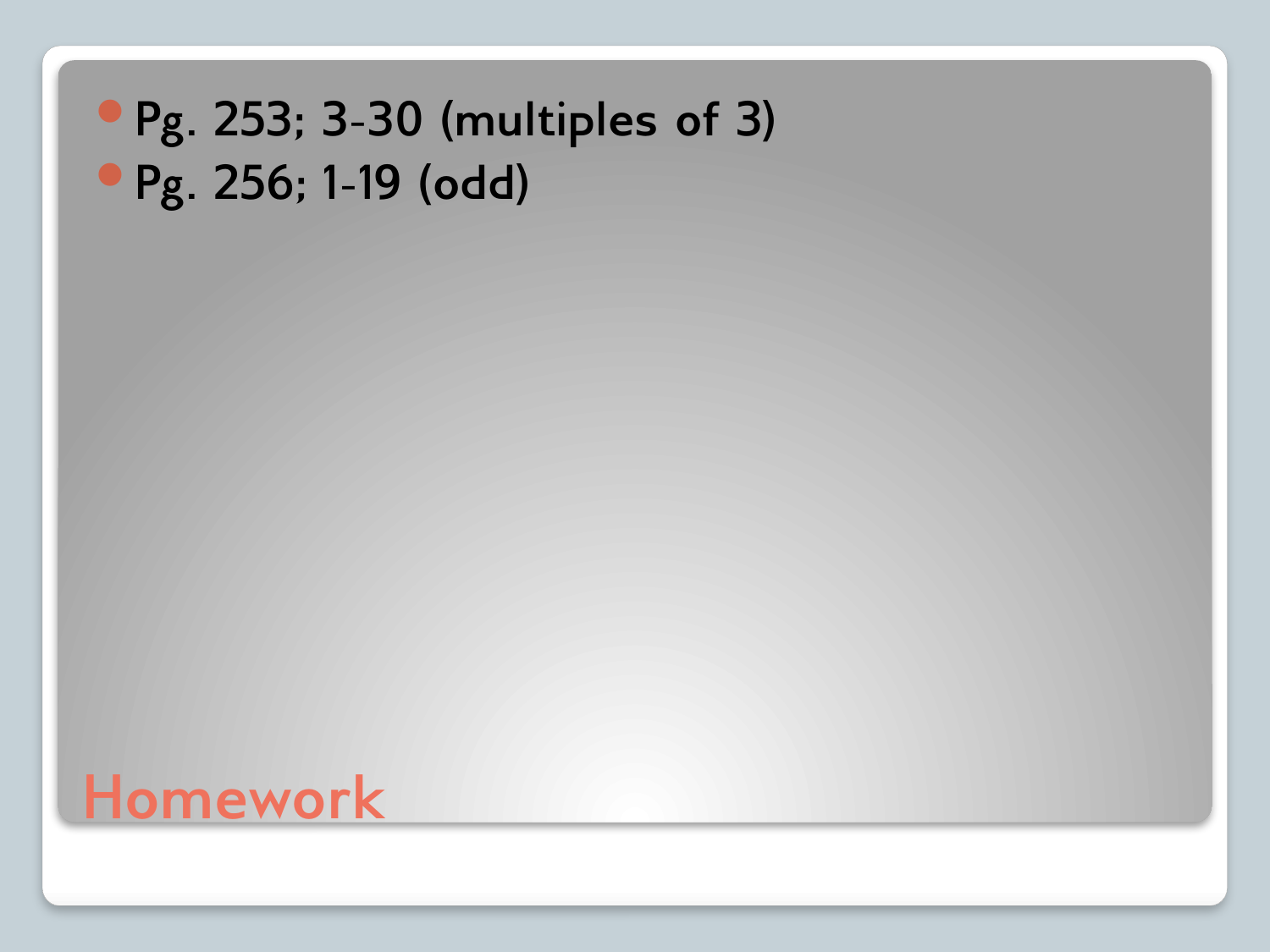

Pg. 253; 3-30 (multiples of 3)
Pg. 256; 1-19 (odd)
# Homework